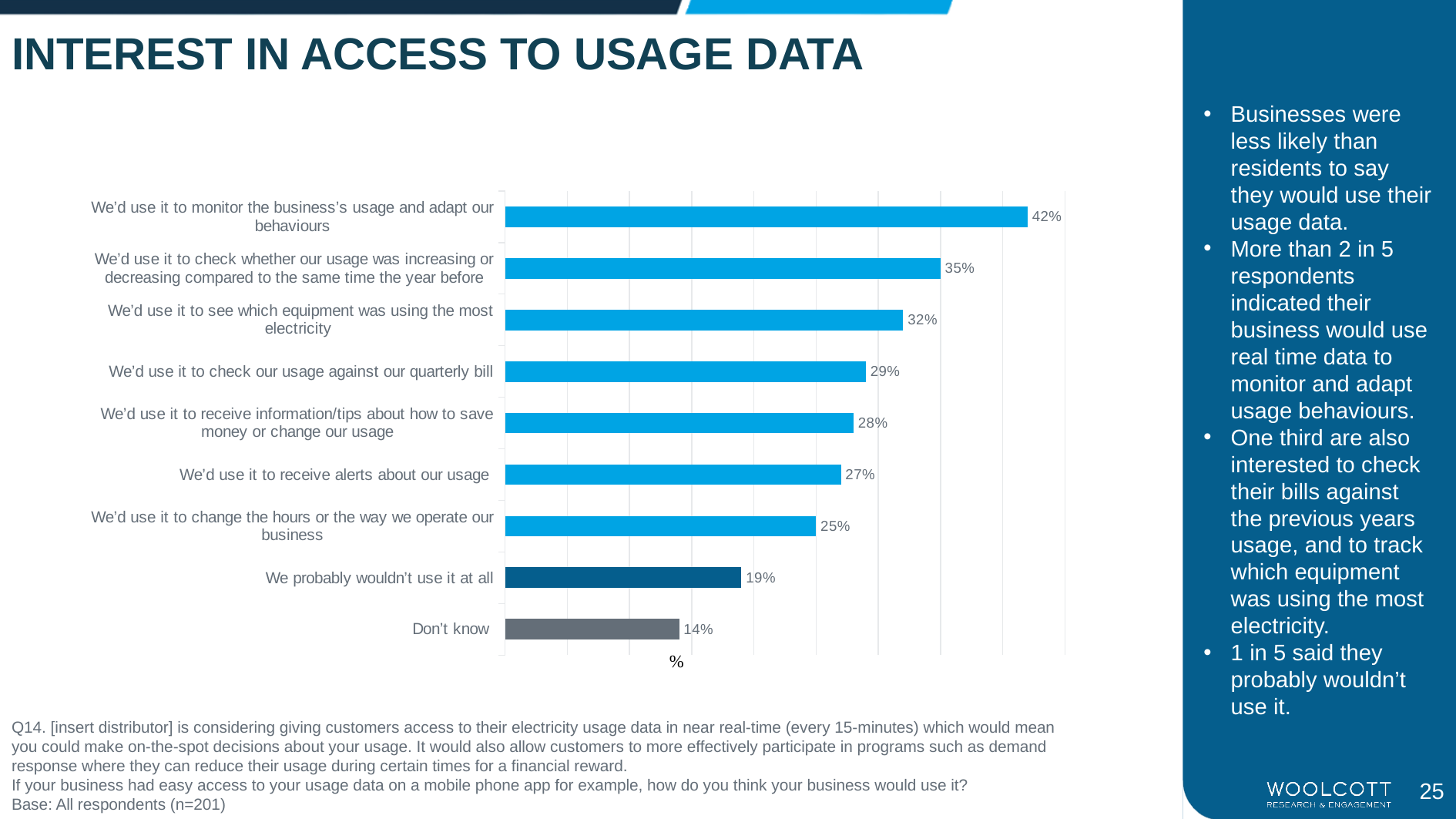

INTEREST IN ACCESS TO USAGE DATA

### Chart

| Category | Yes |
|---|---|
| We’d use it to monitor the business’s usage and adapt our behaviours | 0.42 |
| We’d use it to check whether our usage was increasing or decreasing compared to the same time the year before | 0.35 |
| We’d use it to see which equipment was using the most electricity  | 0.32 |
| We’d use it to check our usage against our quarterly bill | 0.29 |
| We’d use it to receive information/tips about how to save money or change our usage | 0.28 |
| We’d use it to receive alerts about our usage  | 0.27 |
| We’d use it to change the hours or the way we operate our business | 0.25 |
| We probably wouldn’t use it at all | 0.19 |
| Don’t know  | 0.14 |
Businesses were less likely than residents to say they would use their usage data.
More than 2 in 5 respondents indicated their business would use real time data to monitor and adapt usage behaviours.
One third are also interested to check their bills against the previous years usage, and to track which equipment was using the most electricity.
1 in 5 said they probably wouldn’t use it.
Q14. [insert distributor] is considering giving customers access to their electricity usage data in near real-time (every 15-minutes) which would mean you could make on-the-spot decisions about your usage. It would also allow customers to more effectively participate in programs such as demand response where they can reduce their usage during certain times for a financial reward.
If your business had easy access to your usage data on a mobile phone app for example, how do you think your business would use it?
Base: All respondents (n=201)